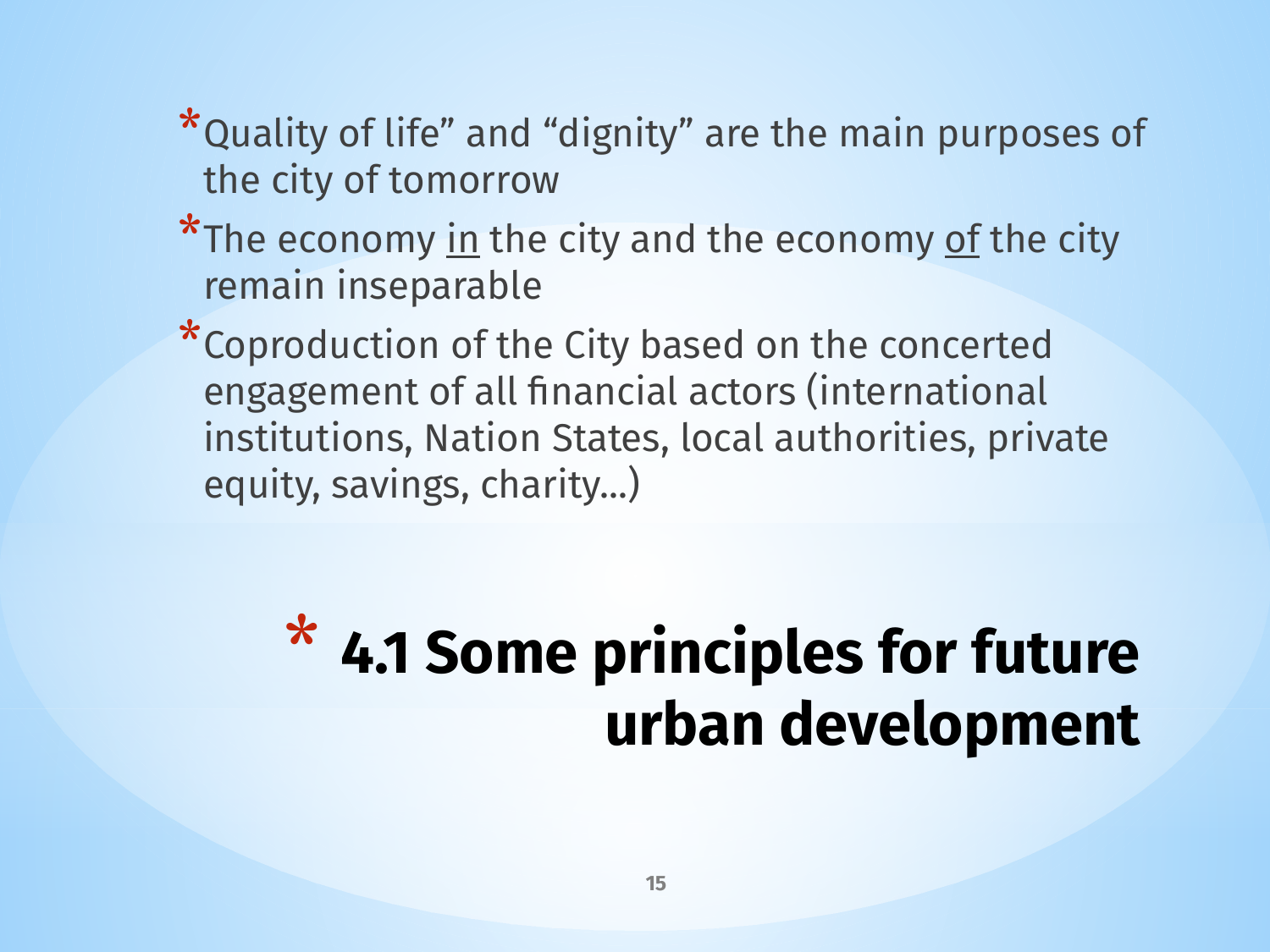

Quality of life” and “dignity” are the main purposes of the city of tomorrow
The economy in the city and the economy of the city remain inseparable
Coproduction of the City based on the concerted engagement of all financial actors (international institutions, Nation States, local authorities, private equity, savings, charity...)
# 4.1 Some principles for future urban development
15